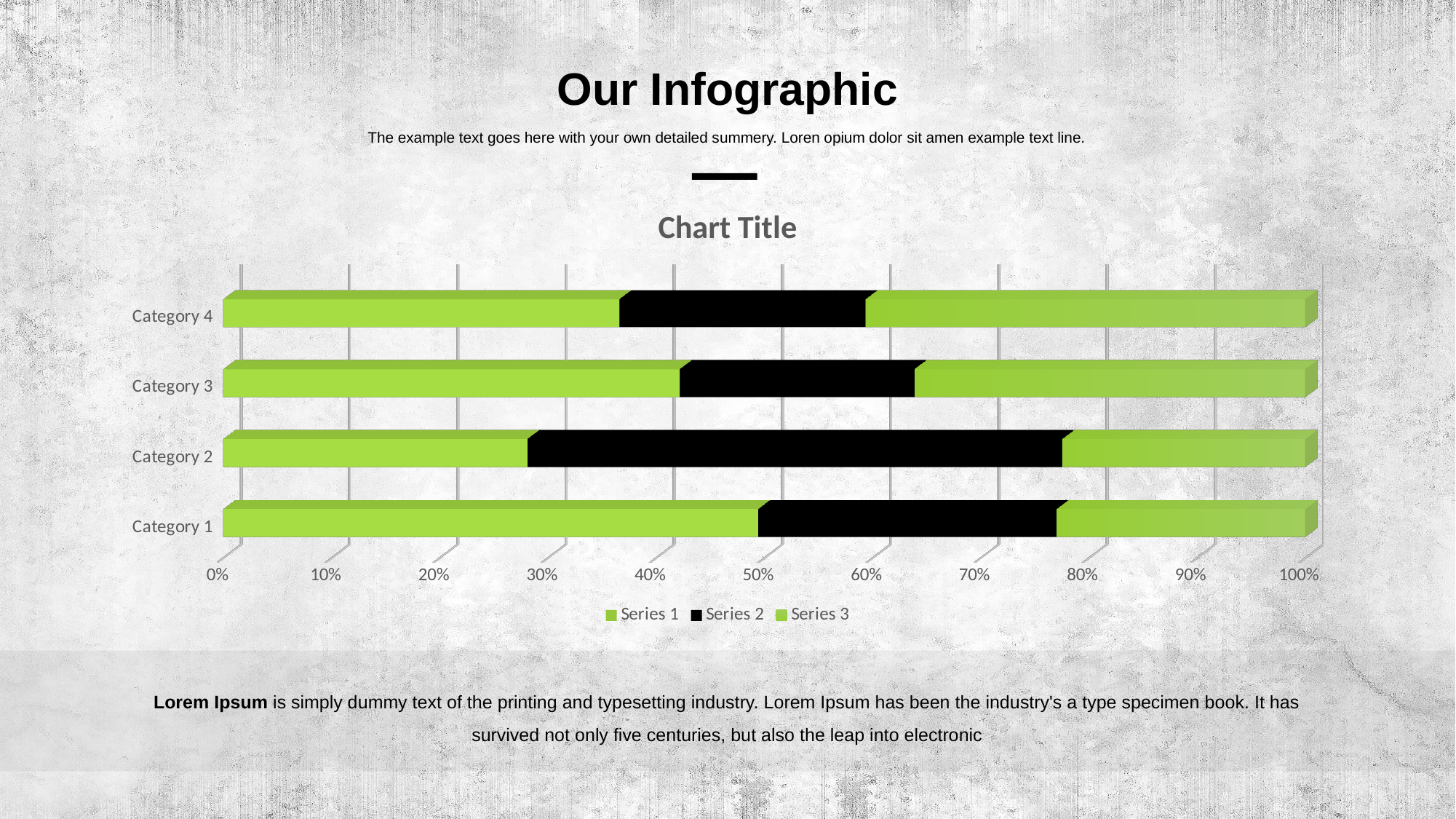

Our Infographic
The example text goes here with your own detailed summery. Loren opium dolor sit amen example text line.

[unsupported chart]

Lorem Ipsum is simply dummy text of the printing and typesetting industry. Lorem Ipsum has been the industry's a type specimen book. It has survived not only five centuries, but also the leap into electronic